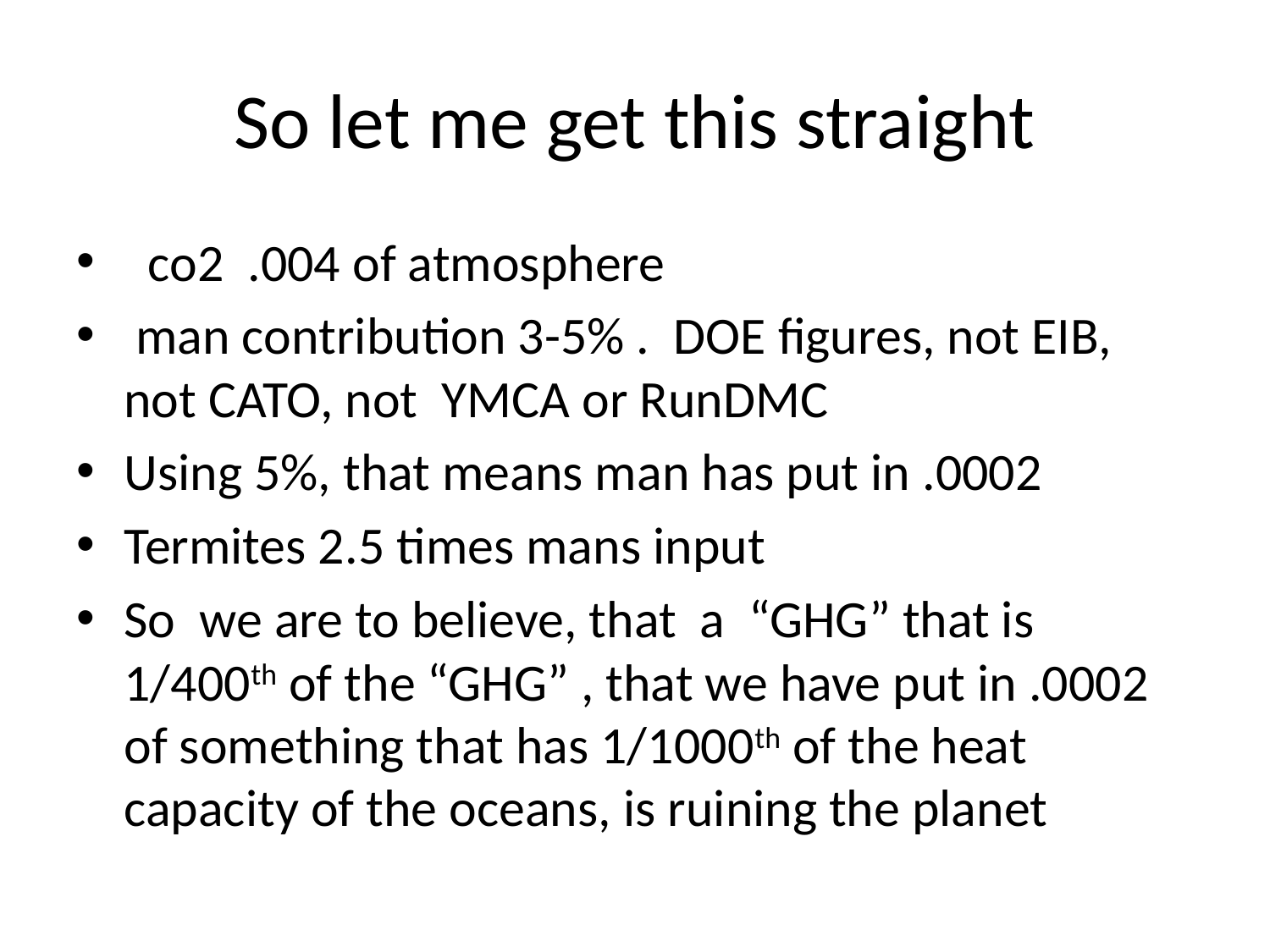

# So let me get this straight
  co2  .004 of atmosphere
 man contribution 3-5% .  DOE figures, not EIB, not CATO, not  YMCA or RunDMC
Using 5%, that means man has put in .0002
Termites 2.5 times mans input
So  we are to believe, that  a  “GHG” that is 1/400th of the “GHG” , that we have put in .0002 of something that has 1/1000th of the heat capacity of the oceans, is ruining the planet